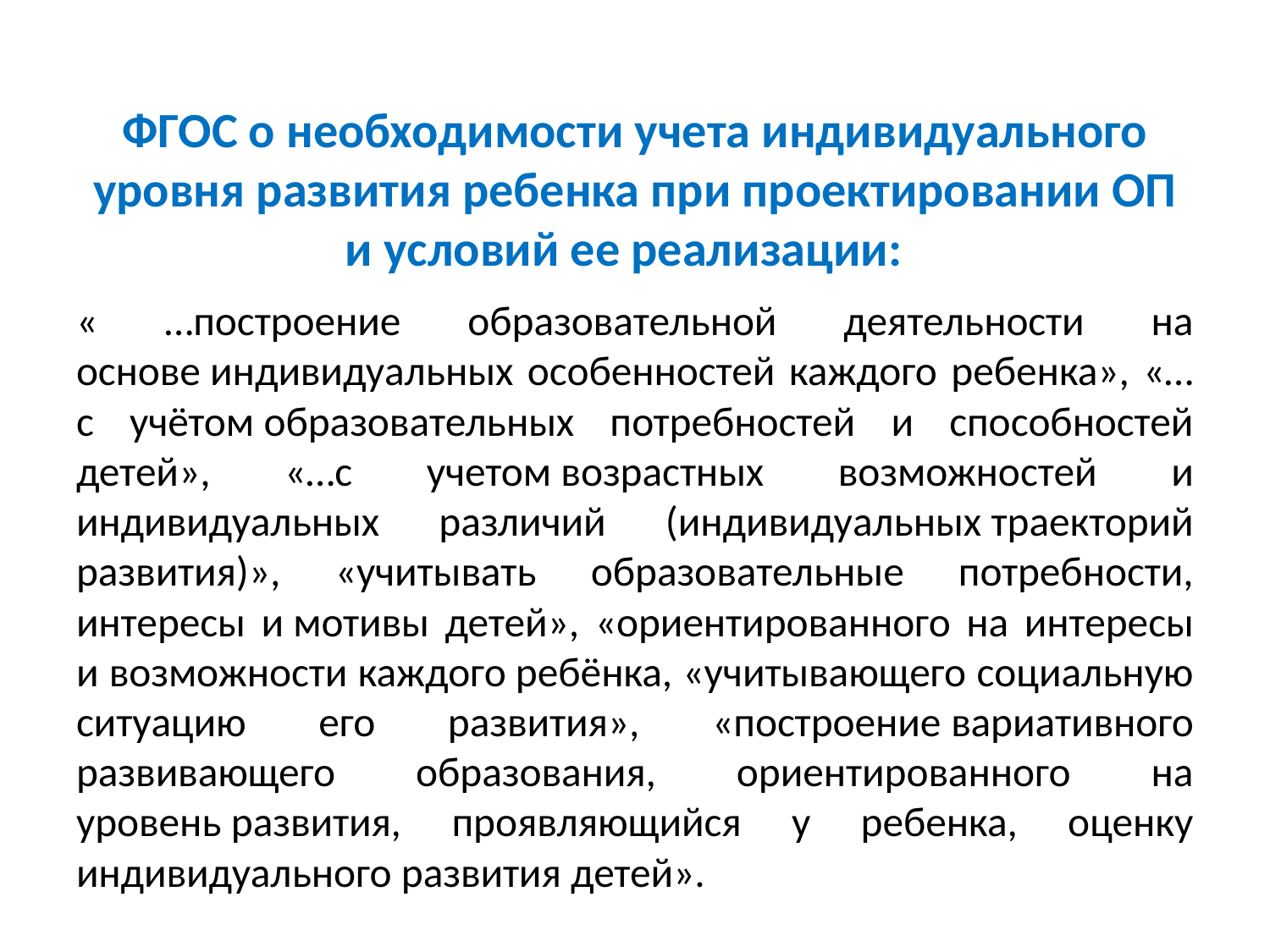

# ФГОС о необходимости учета индивидуального уровня развития ребенка при проектировании ОП и условий ее реализации:
« …построение образовательной деятельности на основе индивидуальных особенностей каждого ребенка», «… с учётом образовательных потребностей и способностей детей», «…с учетом возрастных возможностей и индивидуальных различий (индивидуальных траекторий развития)», «учитывать образовательные потребности, интересы и мотивы детей», «ориентированного на интересы и возможности каждого ребёнка, «учитывающего социальную ситуацию его развития», «построение вариативного развивающего образования, ориентированного на уровень развития, проявляющийся у ребенка, оценку индивидуального развития детей».